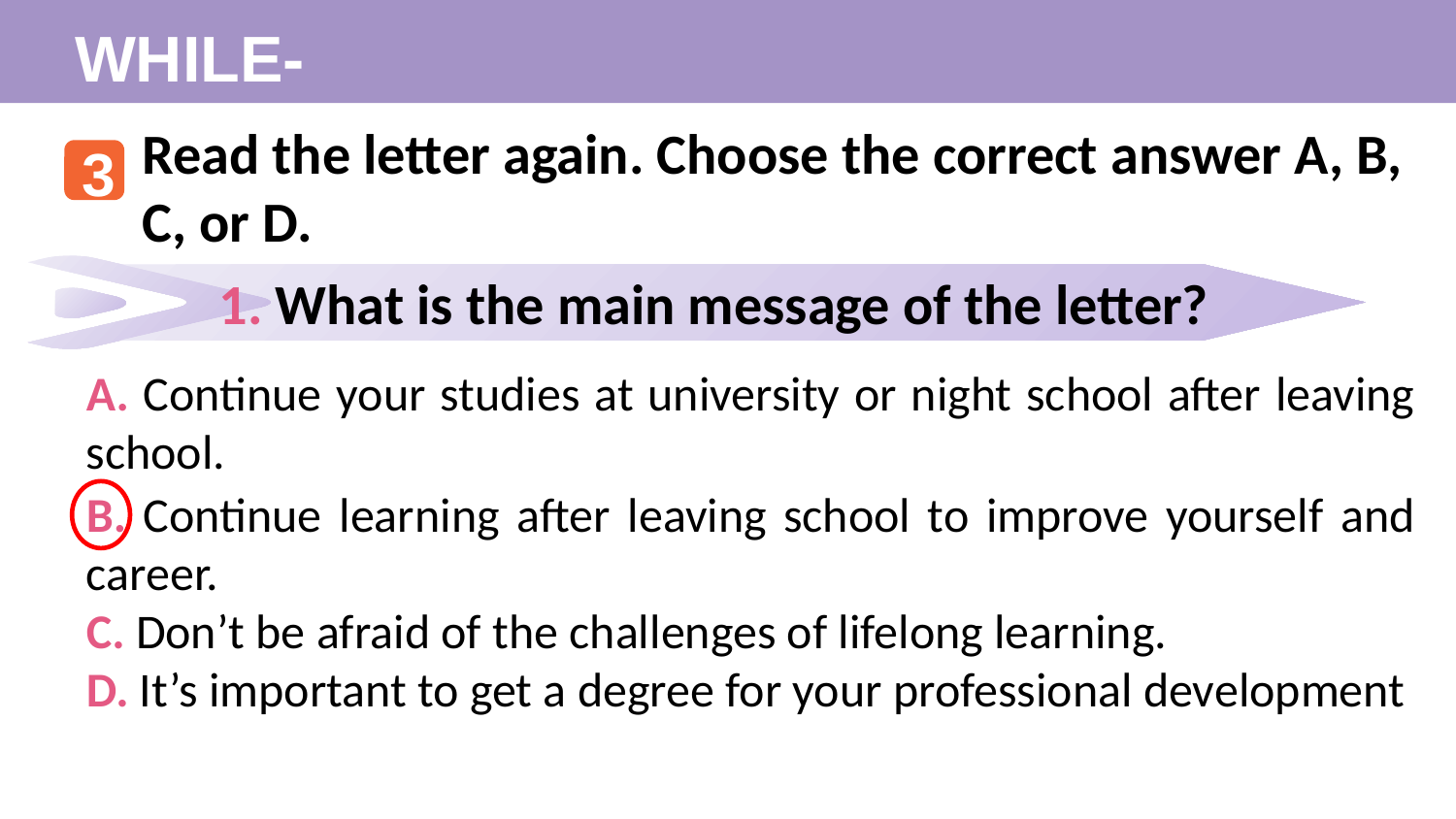

WHILE-READING
Read the letter again. Choose the correct answer A, B, C, or D.
3

1. What is the main message of the letter?
A. Continue your studies at university or night school after leaving school.
B. Continue learning after leaving school to improve yourself and career.
C. Don’t be afraid of the challenges of lifelong learning.
D. It’s important to get a degree for your professional development